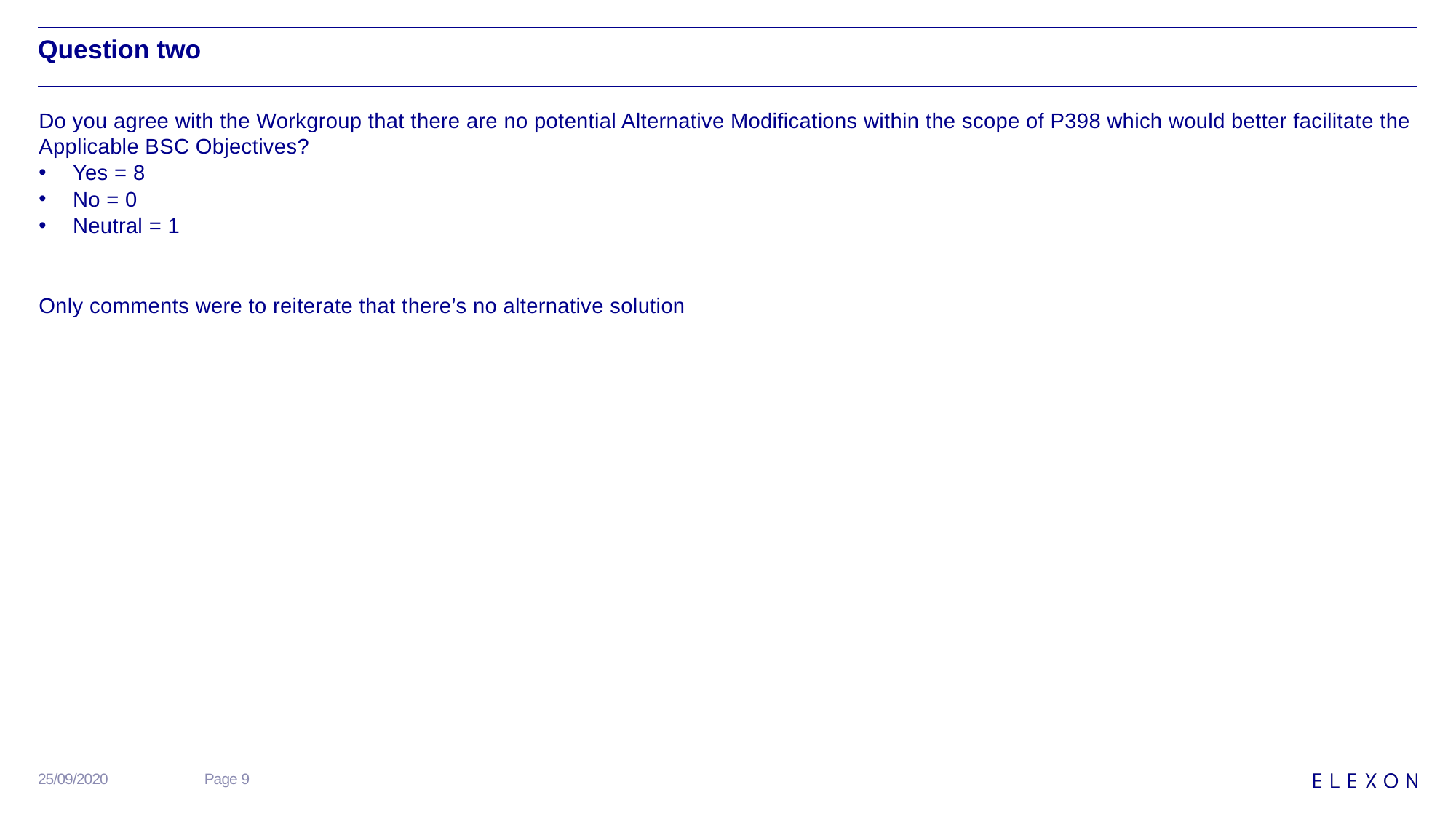

# Question two
Do you agree with the Workgroup that there are no potential Alternative Modifications within the scope of P398 which would better facilitate the Applicable BSC Objectives?
Yes = 8
No = 0
Neutral = 1

Only comments were to reiterate that there’s no alternative solution
25/09/2020
Page 9